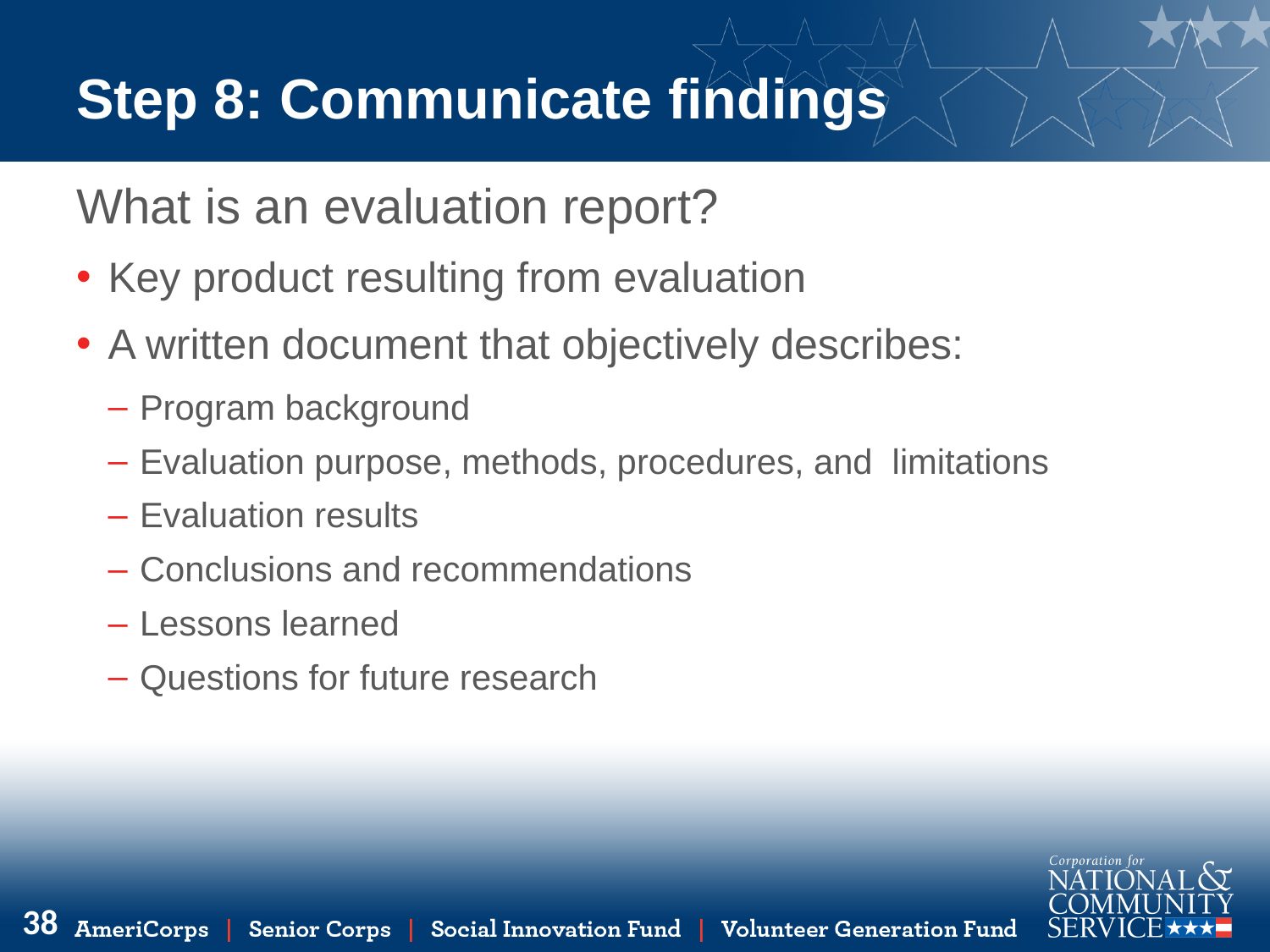

# Step 8: Communicate findings
What is an evaluation report?
Key product resulting from evaluation
A written document that objectively describes:
Program background
Evaluation purpose, methods, procedures, and  limitations
Evaluation results
Conclusions and recommendations
Lessons learned
Questions for future research

38